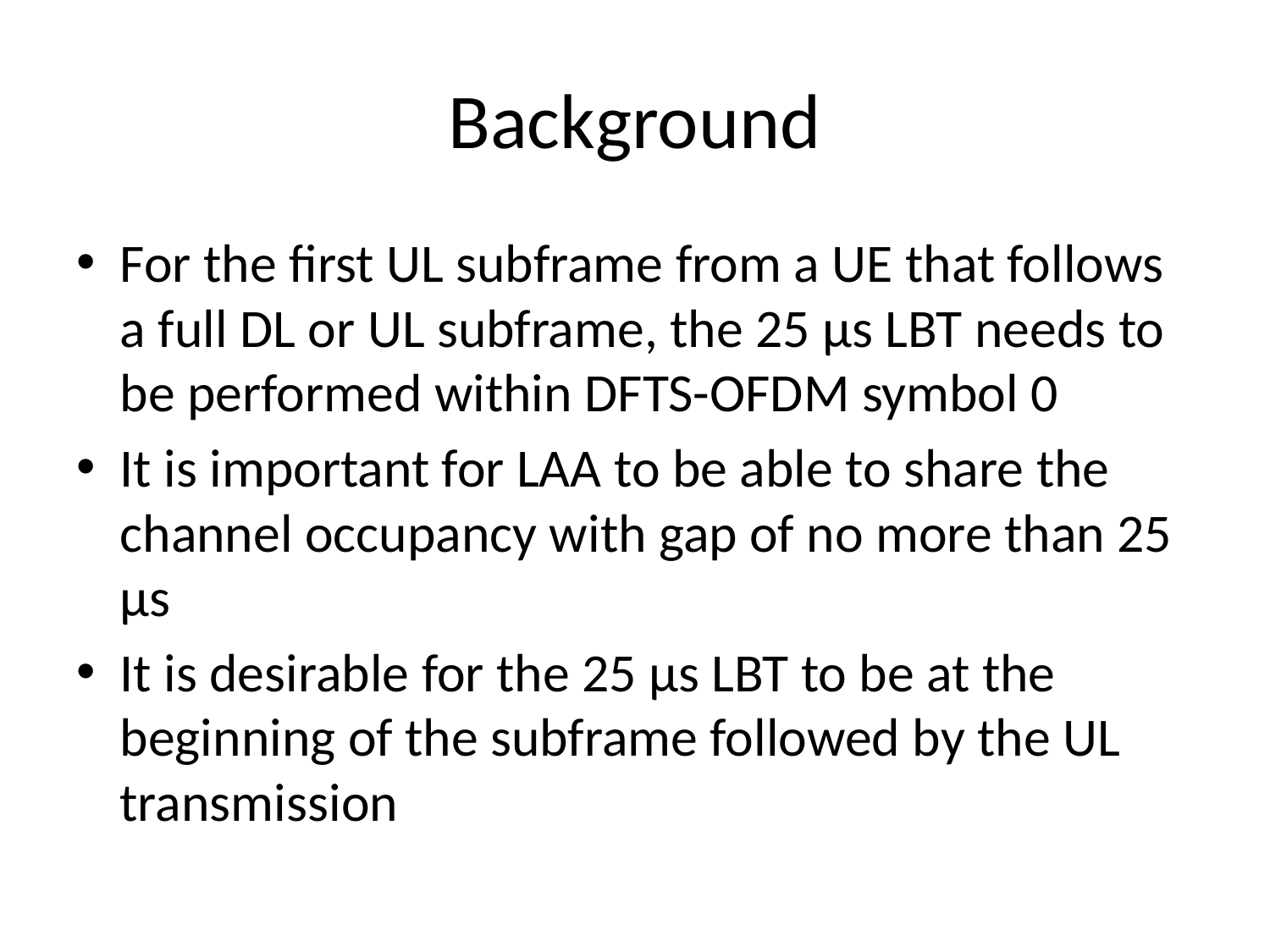

# Background
For the first UL subframe from a UE that follows a full DL or UL subframe, the 25 µs LBT needs to be performed within DFTS-OFDM symbol 0
It is important for LAA to be able to share the channel occupancy with gap of no more than 25 µs
It is desirable for the 25 µs LBT to be at the beginning of the subframe followed by the UL transmission